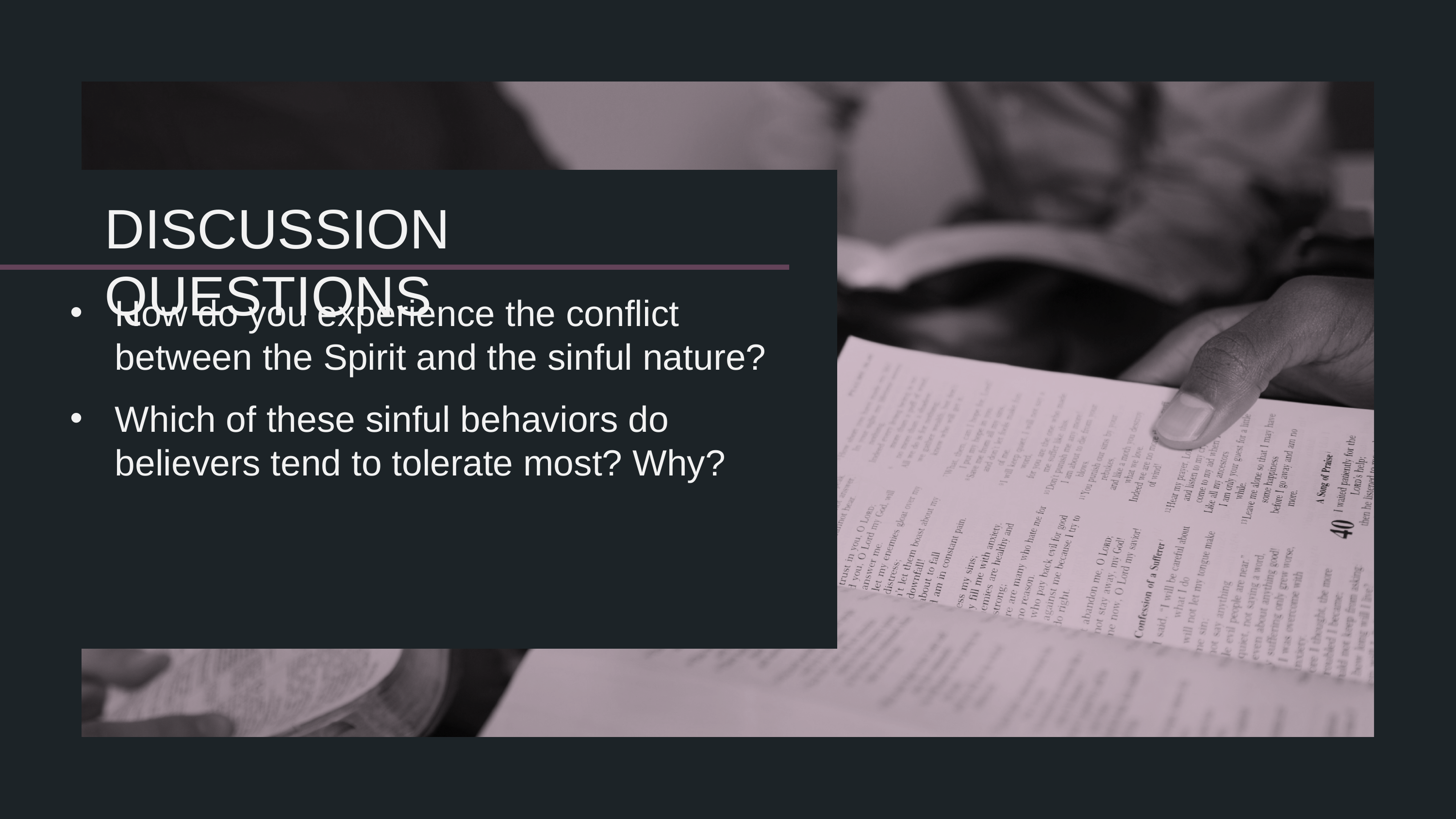

How do you experience the conflict between the Spirit and the sinful nature?
Which of these sinful behaviors do believers tend to tolerate most? Why?